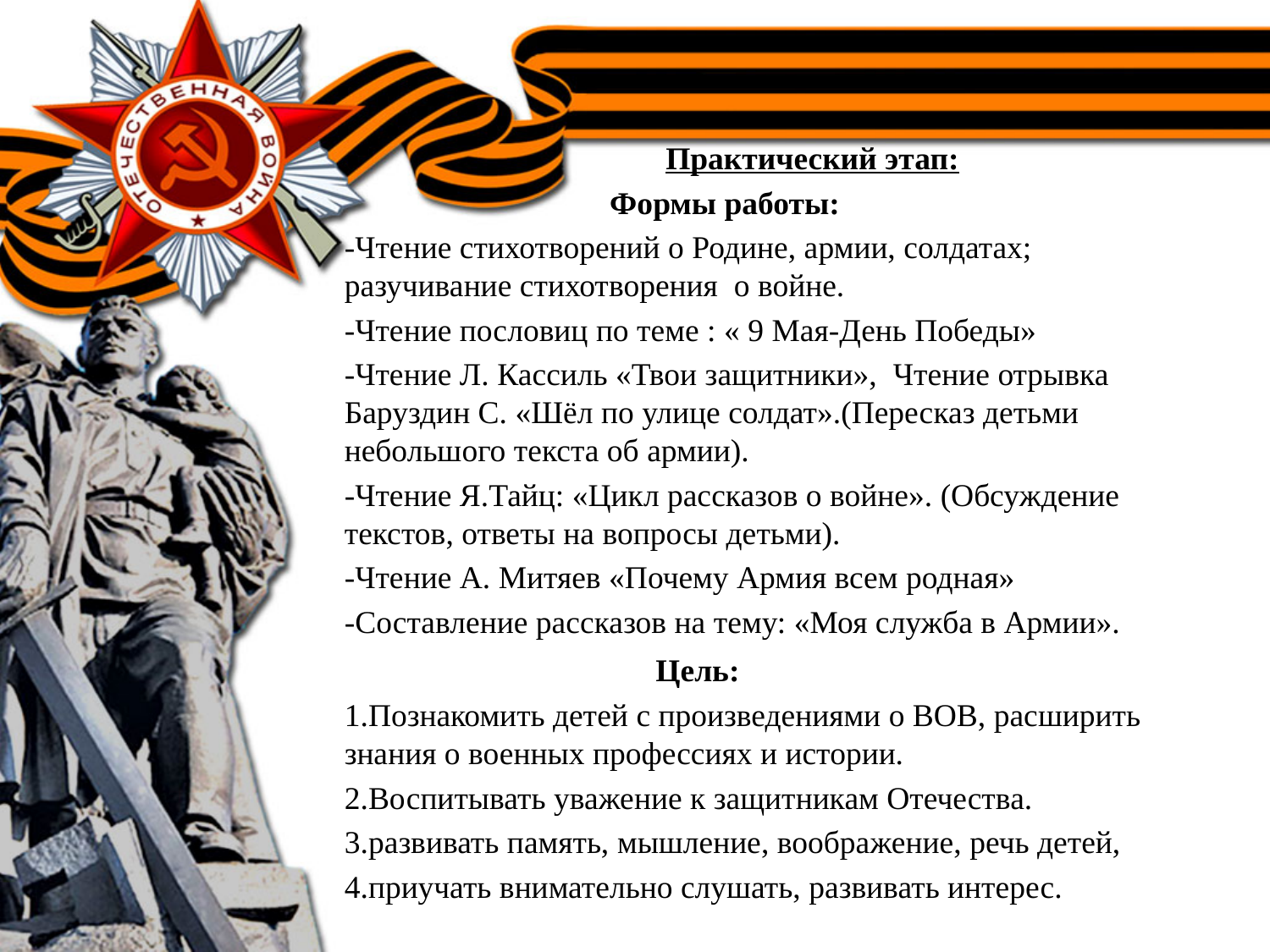

# Практический этап:
                                 Формы работы:
-Чтение стихотворений о Родине, армии, солдатах; разучивание стихотворения  о войне.
-Чтение пословиц по теме : « 9 Мая-День Победы»
-Чтение Л. Кассиль «Твои защитники»,  Чтение отрывка Баруздин С. «Шёл по улице солдат».(Пересказ детьми небольшого текста об армии).
-Чтение Я.Тайц: «Цикл рассказов о войне». (Обсуждение текстов, ответы на вопросы детьми).
-Чтение А. Митяев «Почему Армия всем родная»
-Составление рассказов на тему: «Моя служба в Армии».
                                   Цель:
1.Познакомить детей с произведениями о ВОВ, расширить знания о военных профессиях и истории.
2.Воспитывать уважение к защитникам Отечества.
3.развивать память, мышление, воображение, речь детей,
4.приучать внимательно слушать, развивать интерес.